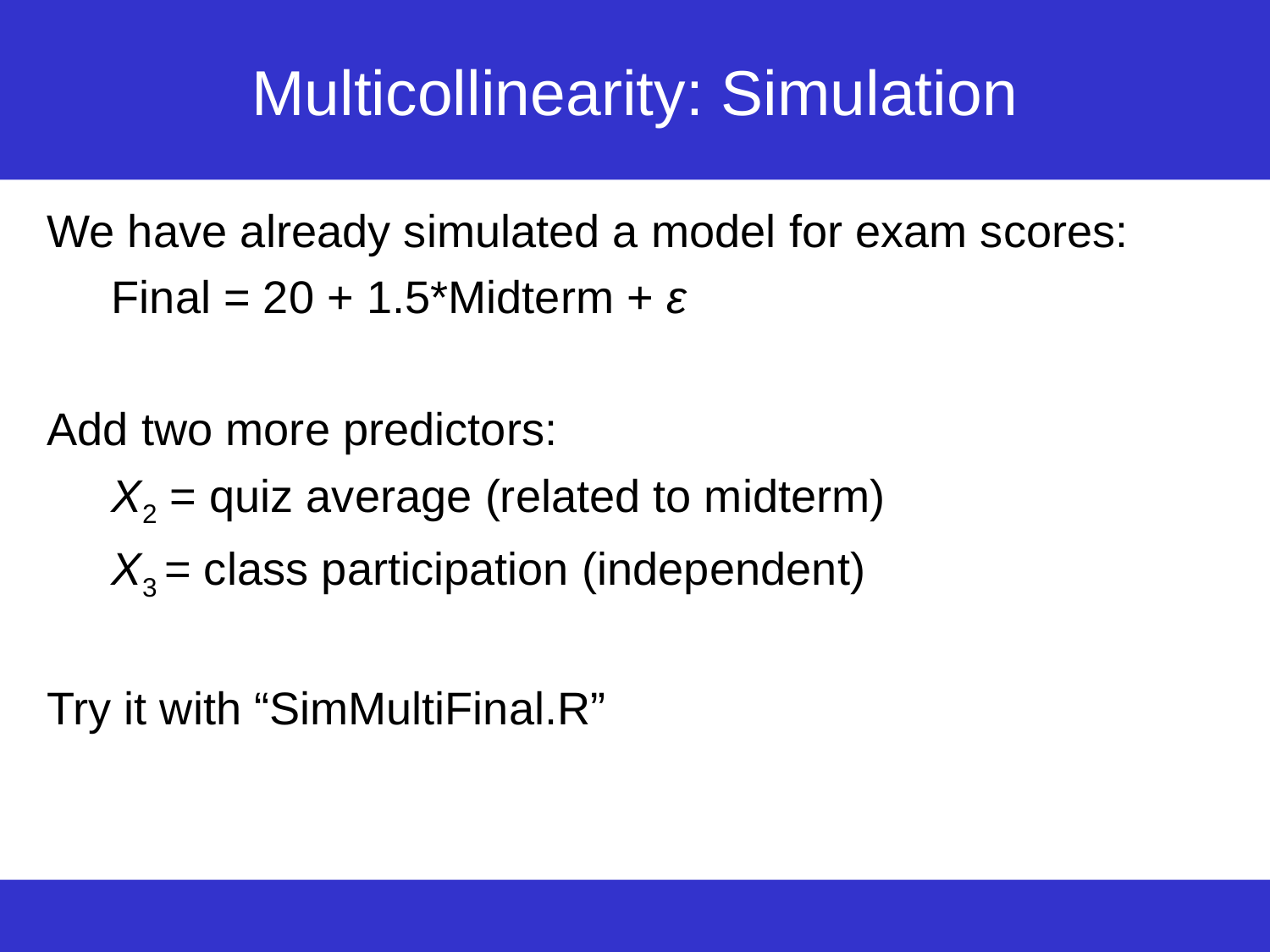

# Multicollinearity: Simulation
We have already simulated a model for exam scores:
Final = 20 + 1.5*Midterm + ε

Add two more predictors:
X2 = quiz average (related to midterm)
X3 = class participation (independent)

Try it with “SimMultiFinal.R”